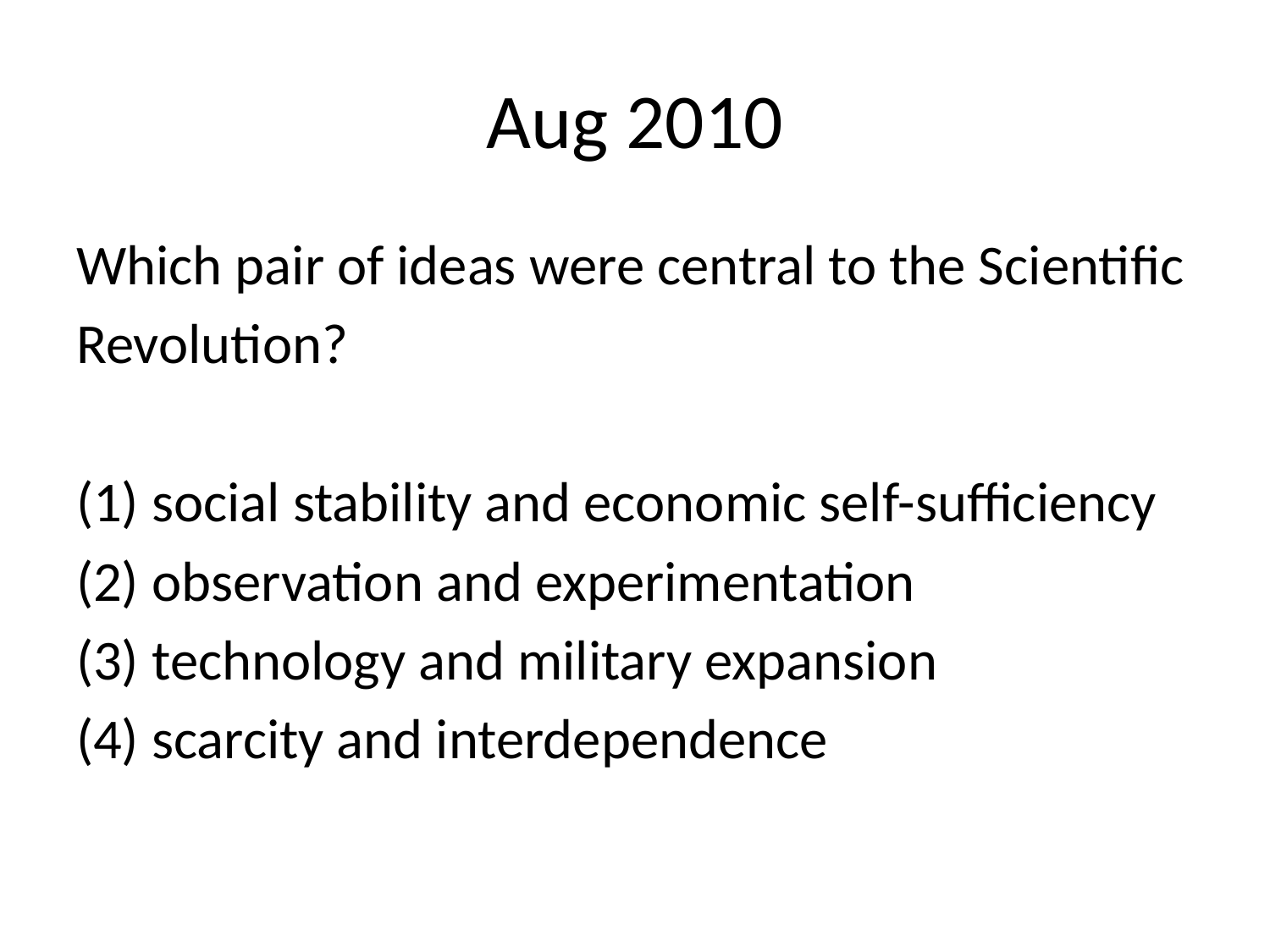

# Aug 2010
Which pair of ideas were central to the Scientific
Revolution?

(1) social stability and economic self-sufficiency
(2) observation and experimentation
(3) technology and military expansion
(4) scarcity and interdependence